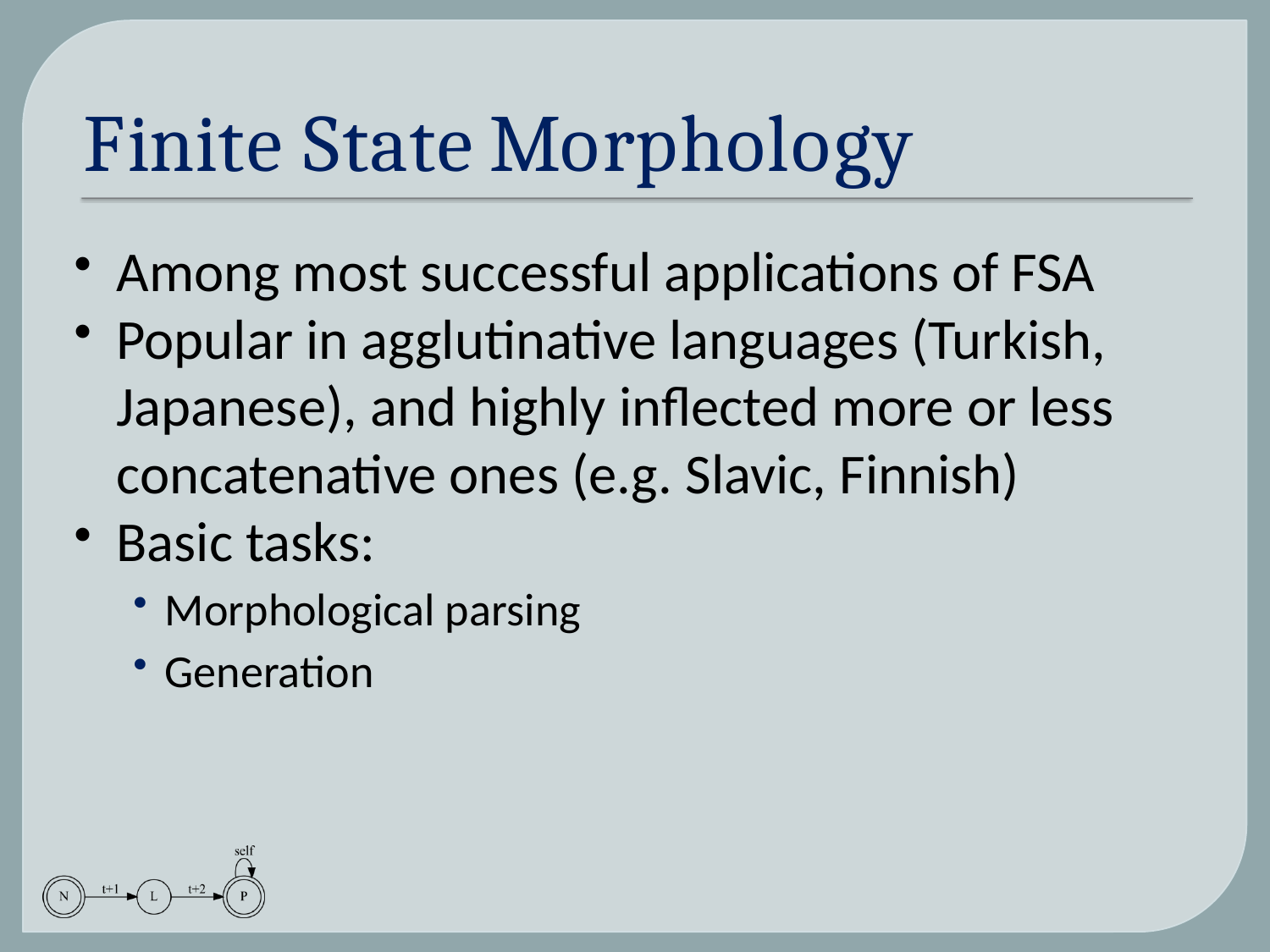

# Finite State Morphology
Among most successful applications of FSA
Popular in agglutinative languages (Turkish, Japanese), and highly inflected more or less concatenative ones (e.g. Slavic, Finnish)
Basic tasks:
Morphological parsing
Generation